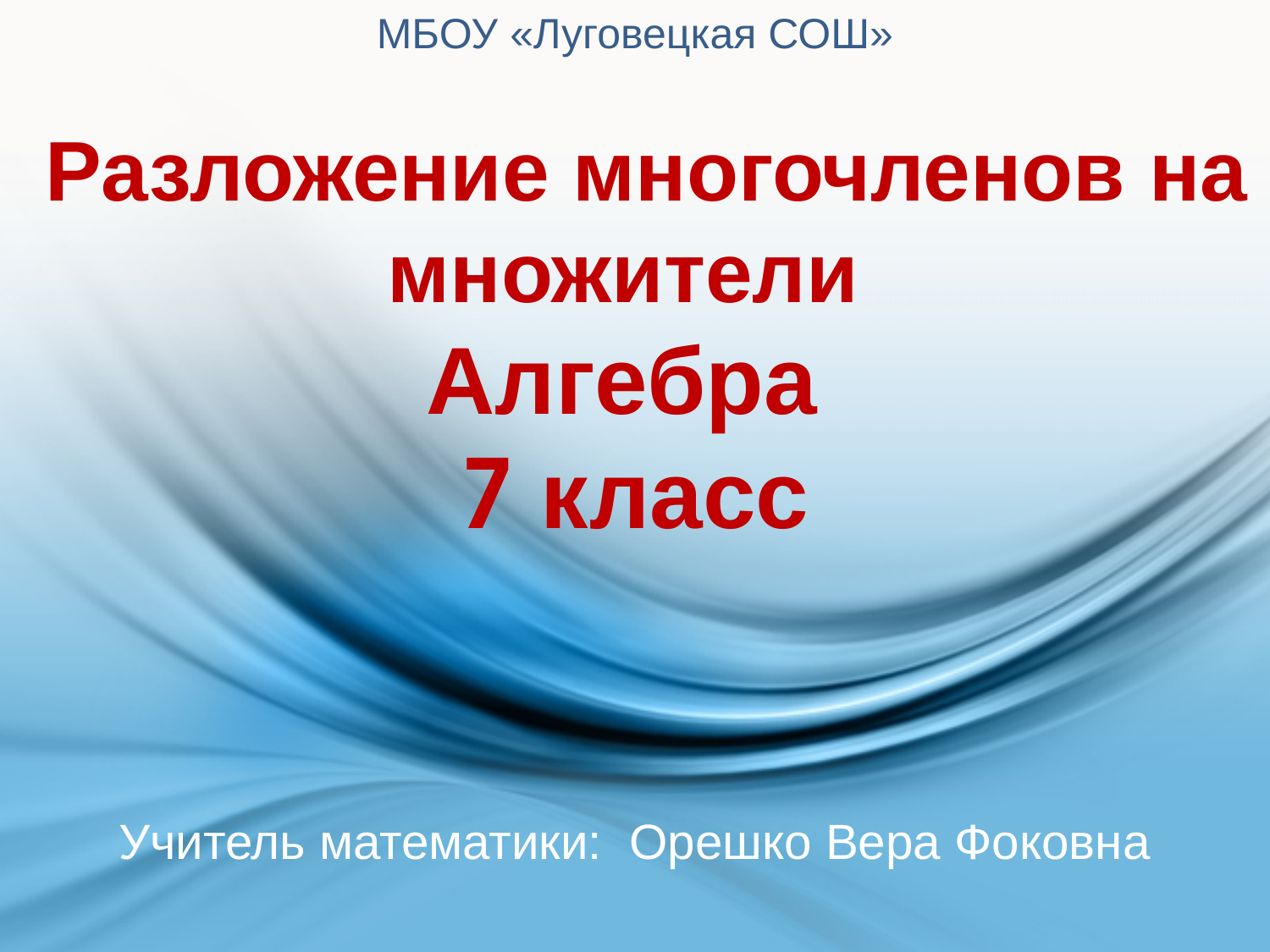

МБОУ «Луговецкая СОШ»
# Разложение многочленов на множители Алгебра 7 класс
Учитель математики:  Орешко Вера Фоковна